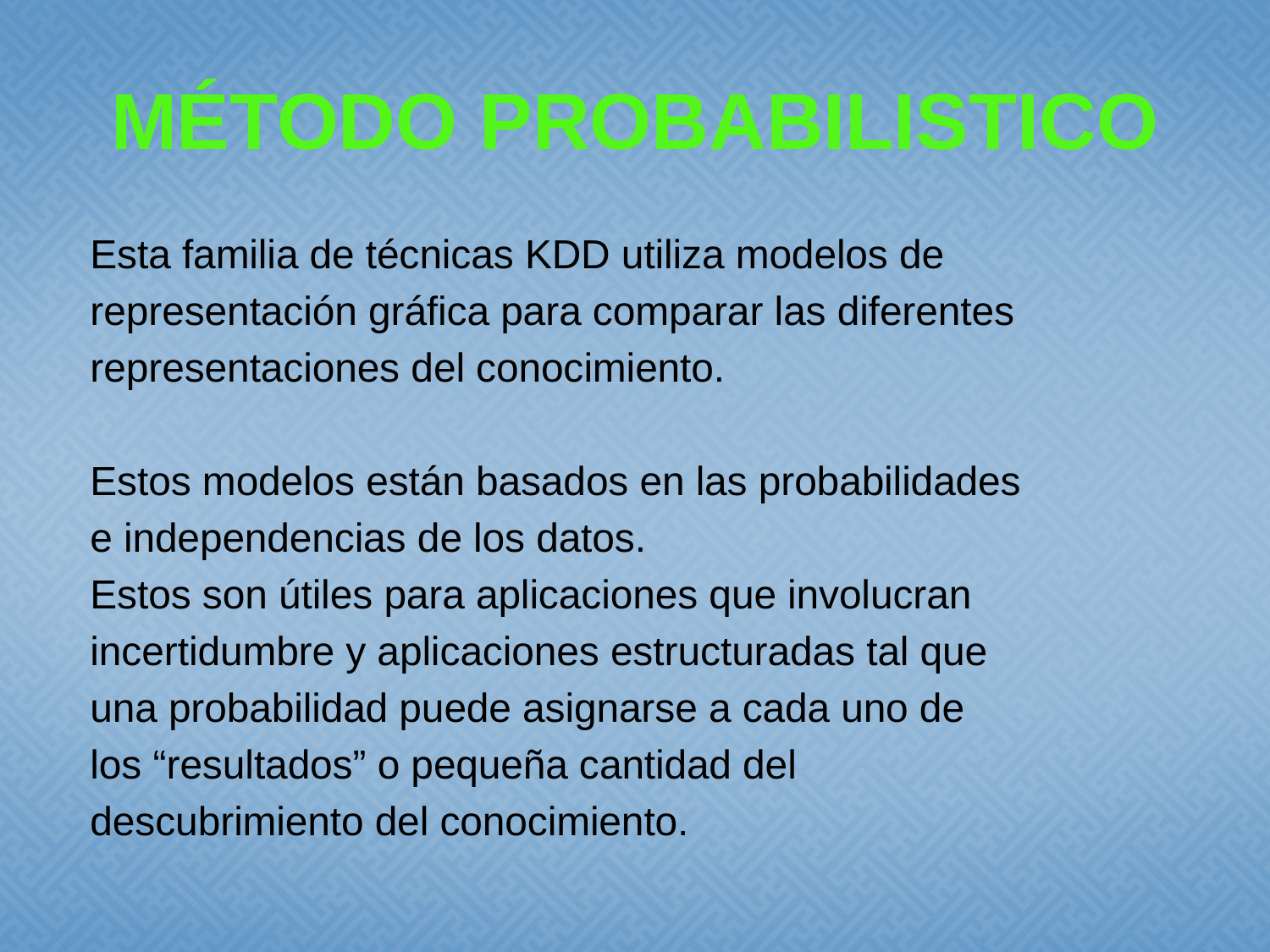

# MÉTODO PROBABILISTICO
Esta familia de técnicas KDD utiliza modelos de
representación gráfica para comparar las diferentes
representaciones del conocimiento.

Estos modelos están basados en las probabilidades
e independencias de los datos.
Estos son útiles para aplicaciones que involucran
incertidumbre y aplicaciones estructuradas tal que
una probabilidad puede asignarse a cada uno de
los “resultados” o pequeña cantidad del
descubrimiento del conocimiento.